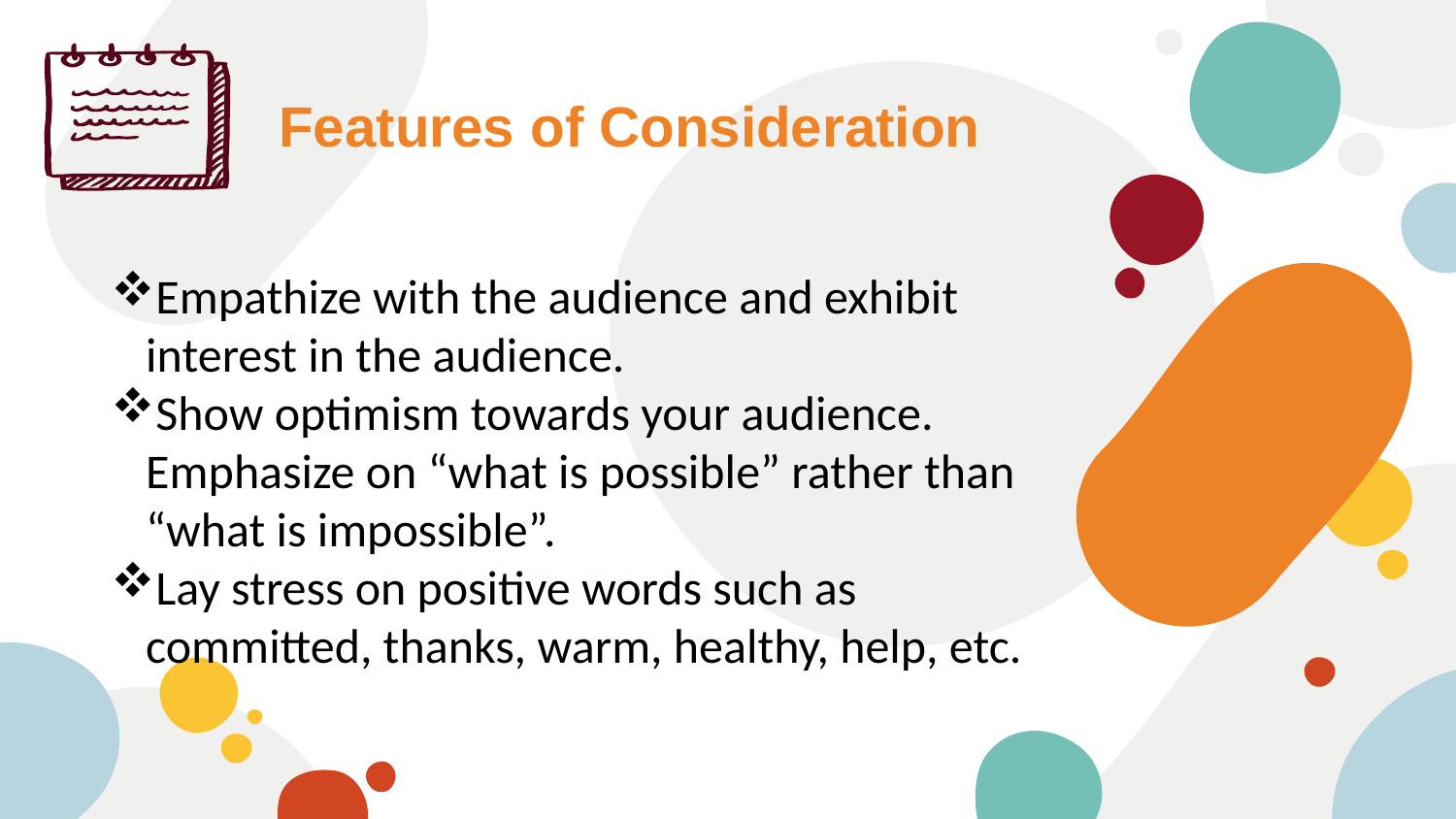

# Features of Consideration
Empathize with the audience and exhibit interest in the audience.
Show optimism towards your audience. Emphasize on “what is possible” rather than “what is impossible”.
Lay stress on positive words such as committed, thanks, warm, healthy, help, etc.

20